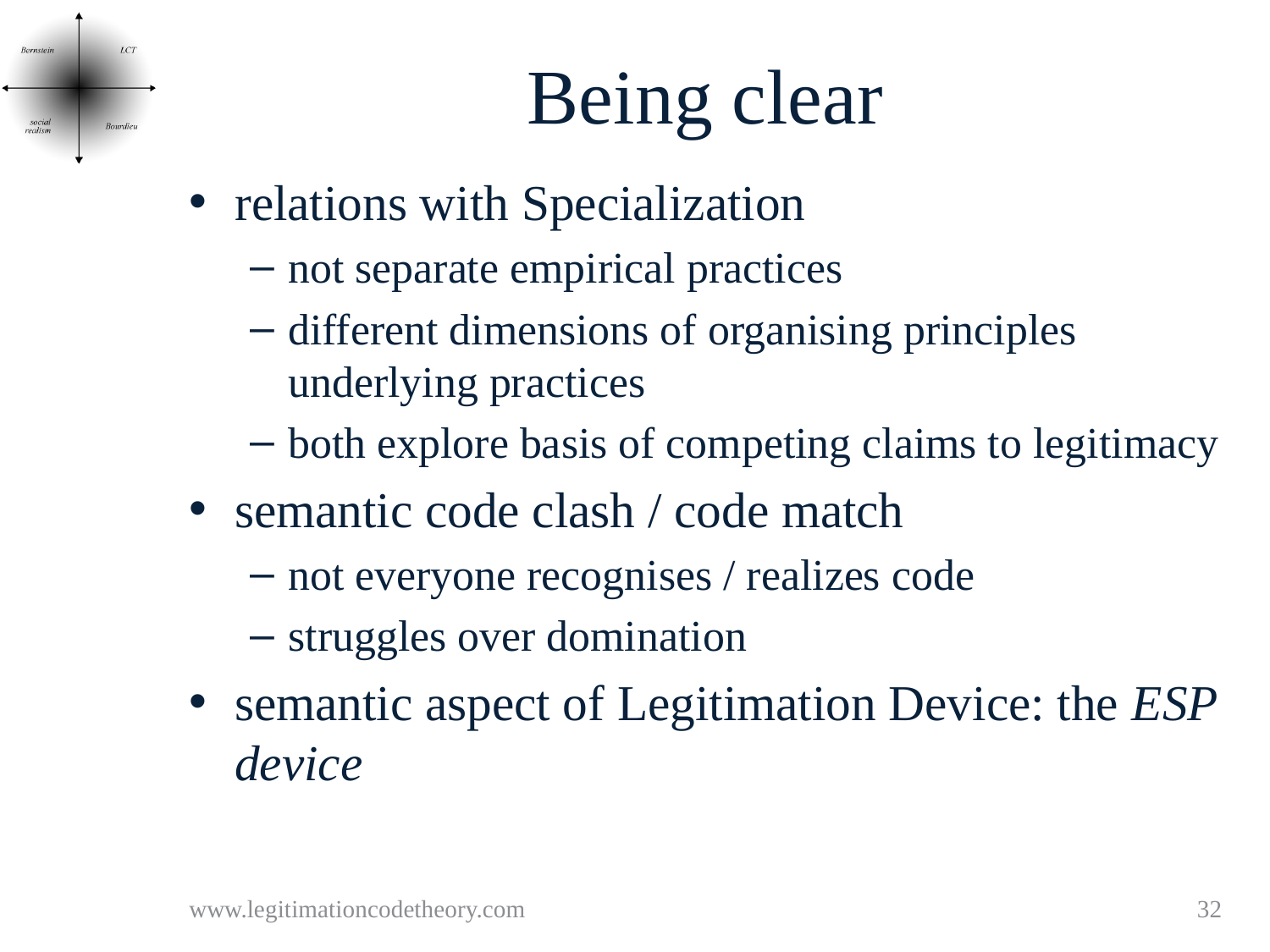

# Being clear

relations with Specialization
not separate empirical practices
different dimensions of organising principles underlying practices
both explore basis of competing claims to legitimacy
semantic code clash / code match
not everyone recognises / realizes code
struggles over domination
semantic aspect of Legitimation Device: the ESP device
www.legitimationcodetheory.com
32